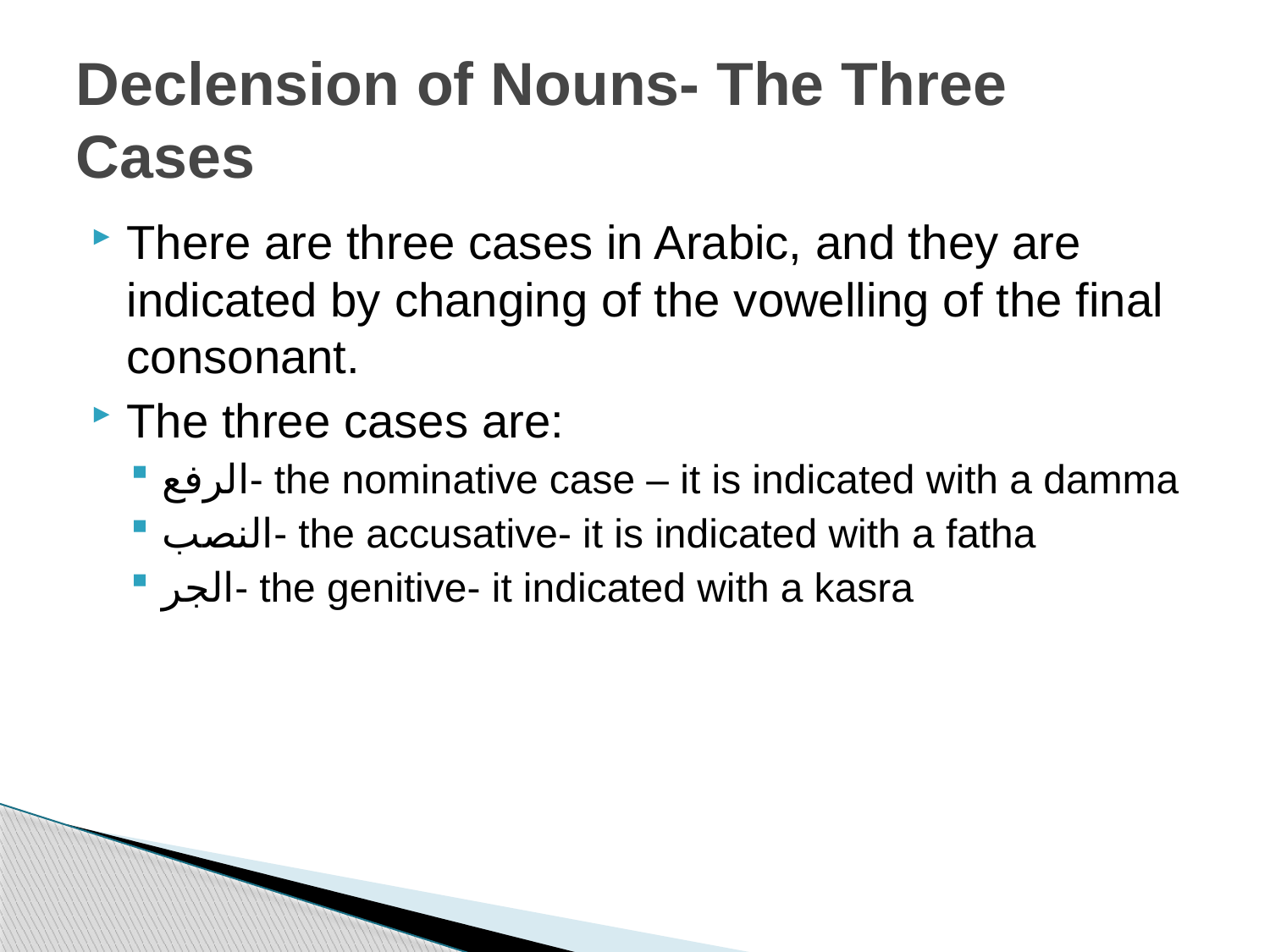

# Declension of Nouns- The Three Cases
There are three cases in Arabic, and they are indicated by changing of the vowelling of the final consonant.
The three cases are:
الرفع- the nominative case – it is indicated with a damma
النصب- the accusative- it is indicated with a fatha
الجر- the genitive- it indicated with a kasra